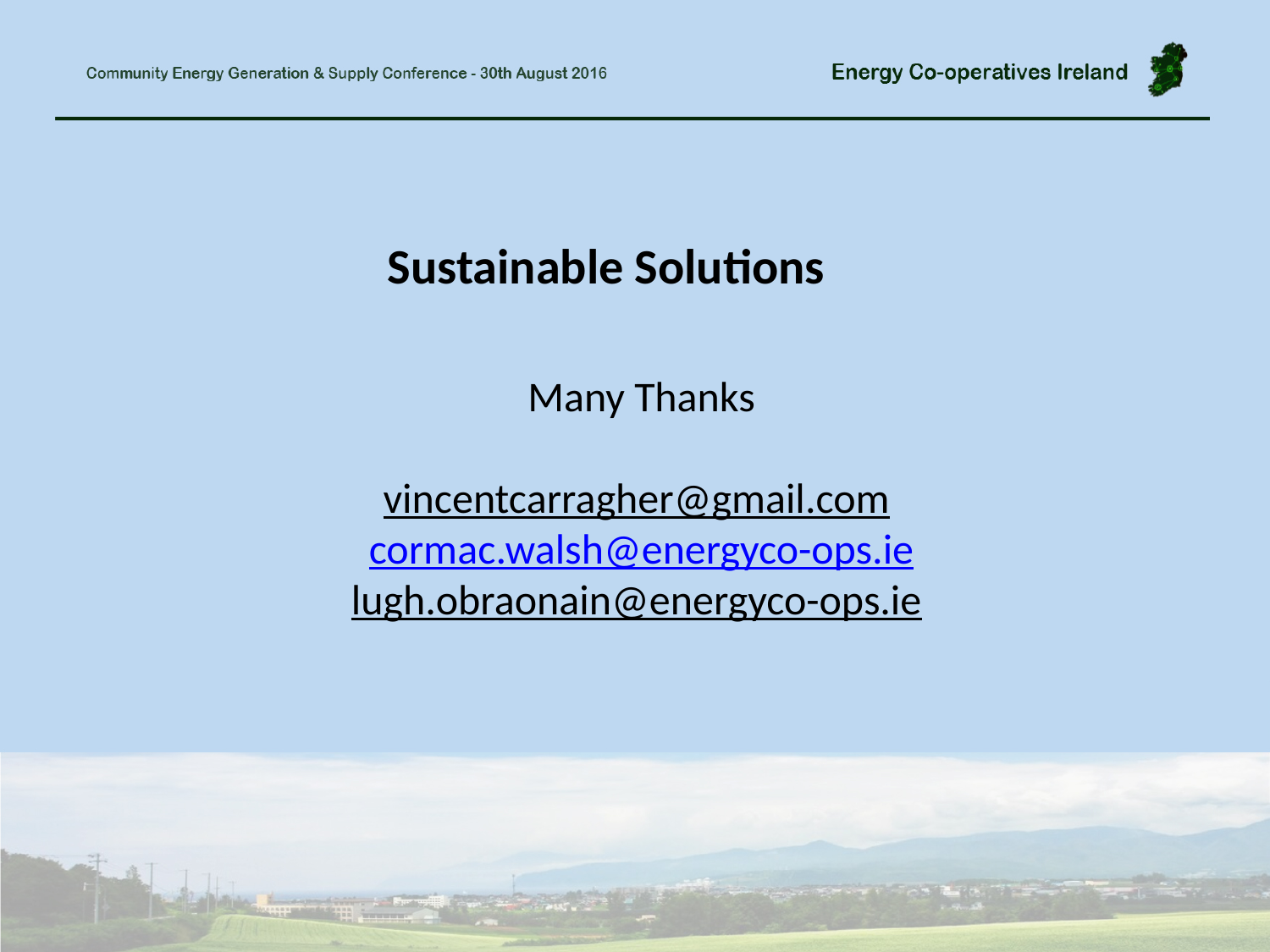

# Sustainable Solutions
Many Thanks

vincentcarragher@gmail.com
cormac.walsh@energyco-ops.ie
lugh.obraonain@energyco-ops.ie